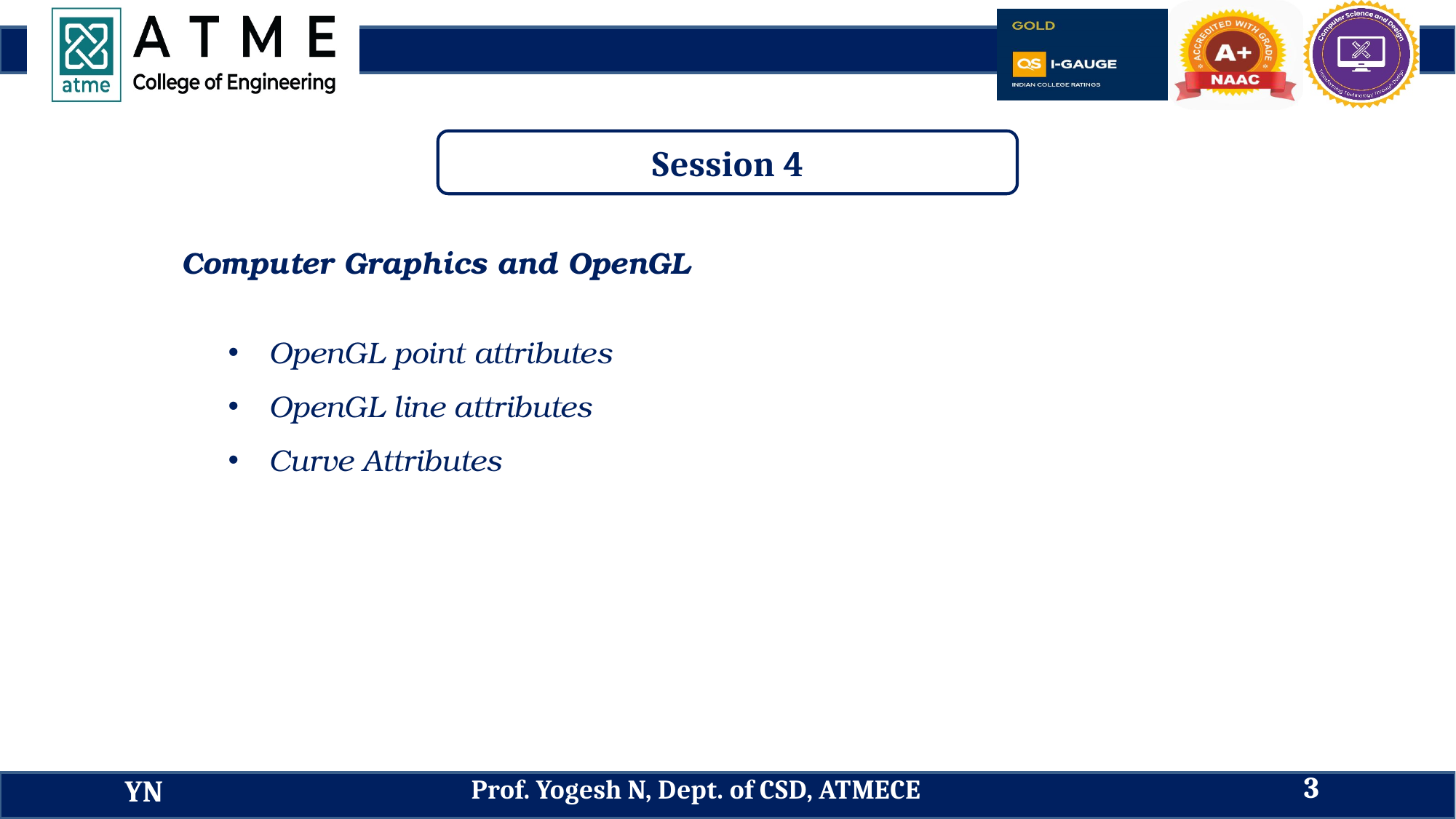

Session 4
Computer Graphics and OpenGL

OpenGL point attributes
OpenGL line attributes
Curve Attributes
3
Prof. Yogesh N, Dept. of CSD, ATMECE
YN